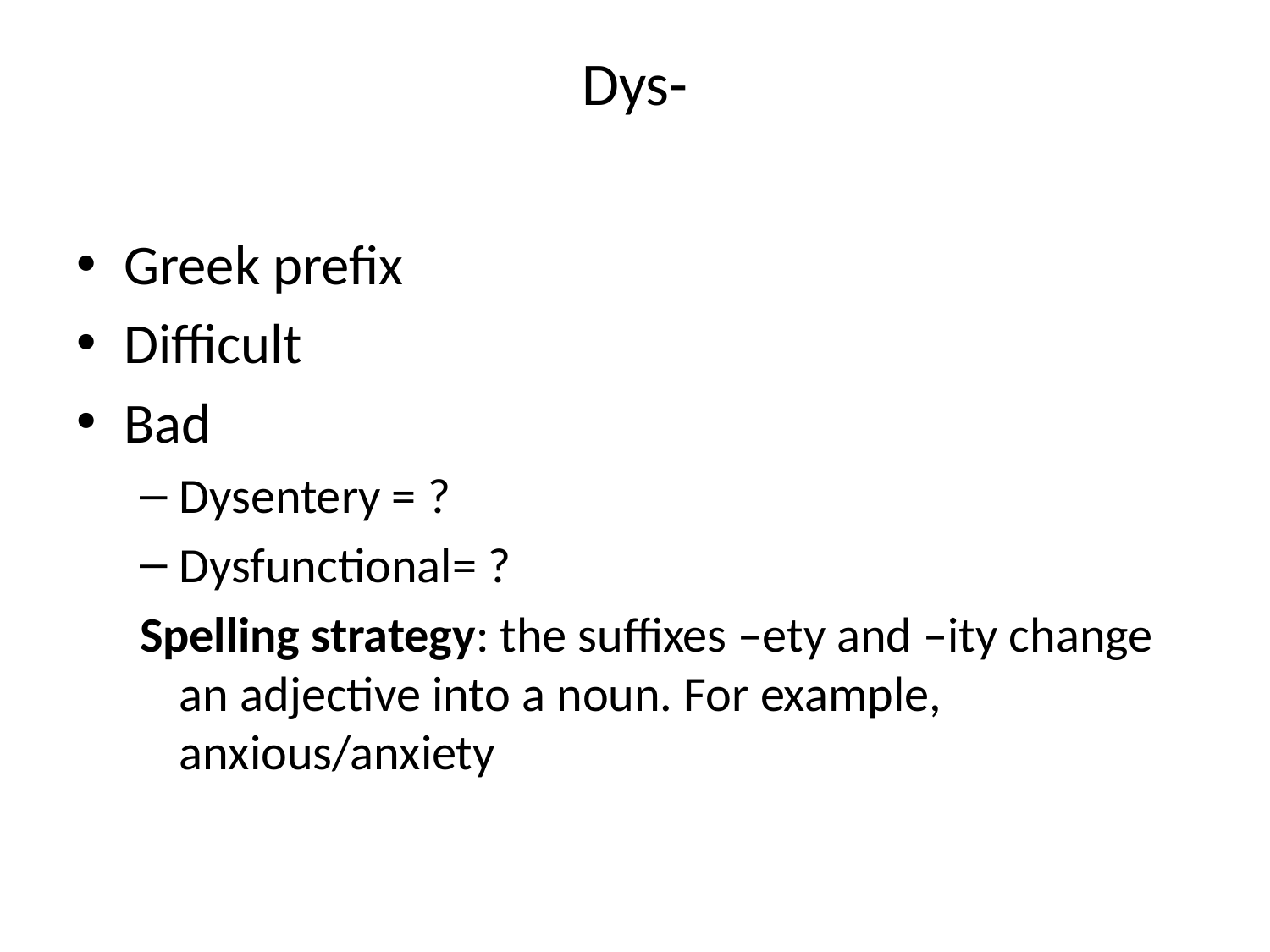

# Dys-
Greek prefix
Difficult
Bad
Dysentery = ?
Dysfunctional= ?
Spelling strategy: the suffixes –ety and –ity change an adjective into a noun. For example, anxious/anxiety